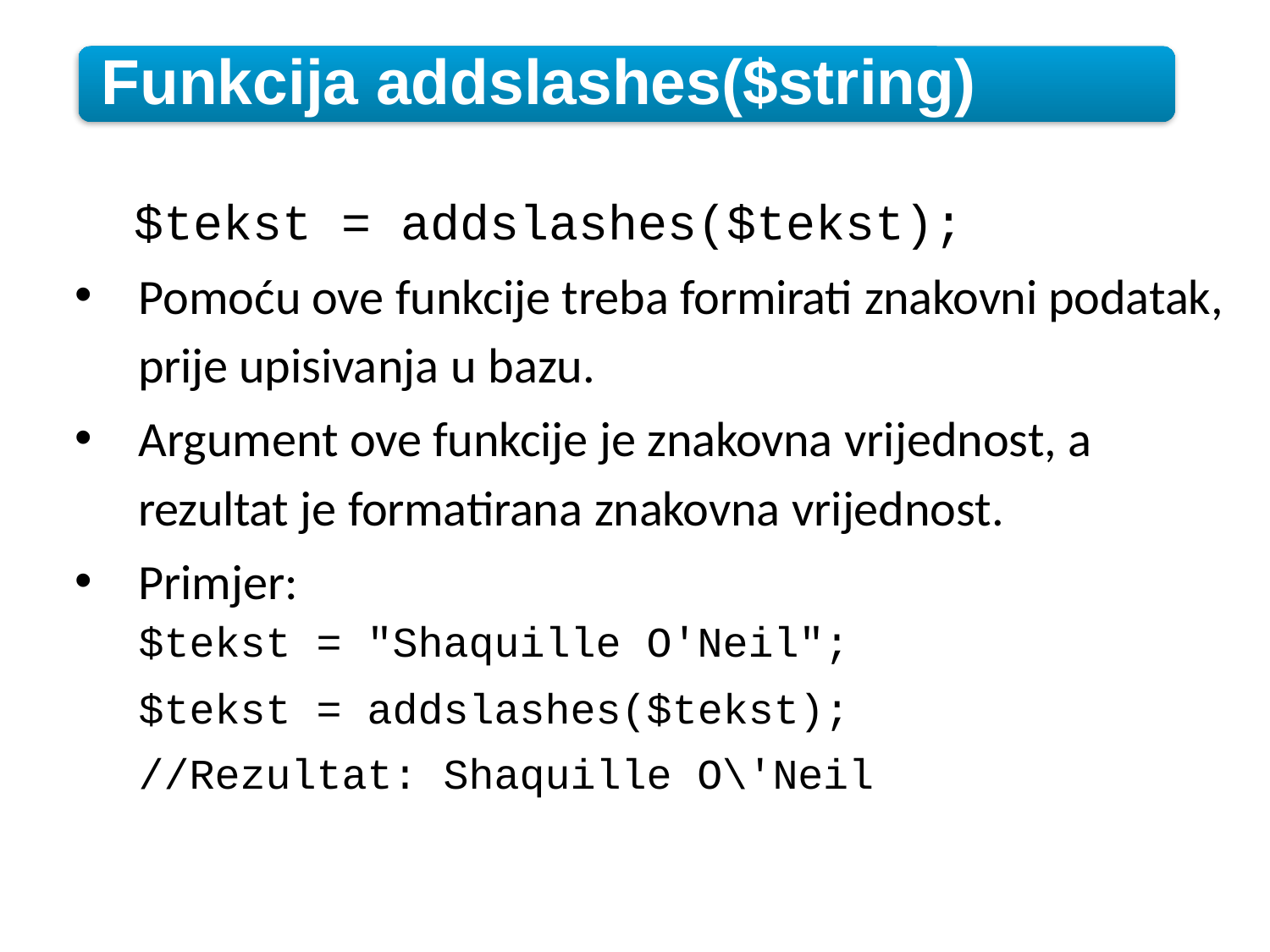

Funkcija addslashes($string)
  $tekst = addslashes($tekst);
Pomoću ove funkcije treba formirati znakovni podatak, prije upisivanja u bazu.
Argument ove funkcije je znakovna vrijednost, a rezultat je formatirana znakovna vrijednost.
Primjer:
$tekst = "Shaquille O'Neil";
$tekst = addslashes($tekst);
//Rezultat: Shaquille O\'Neil